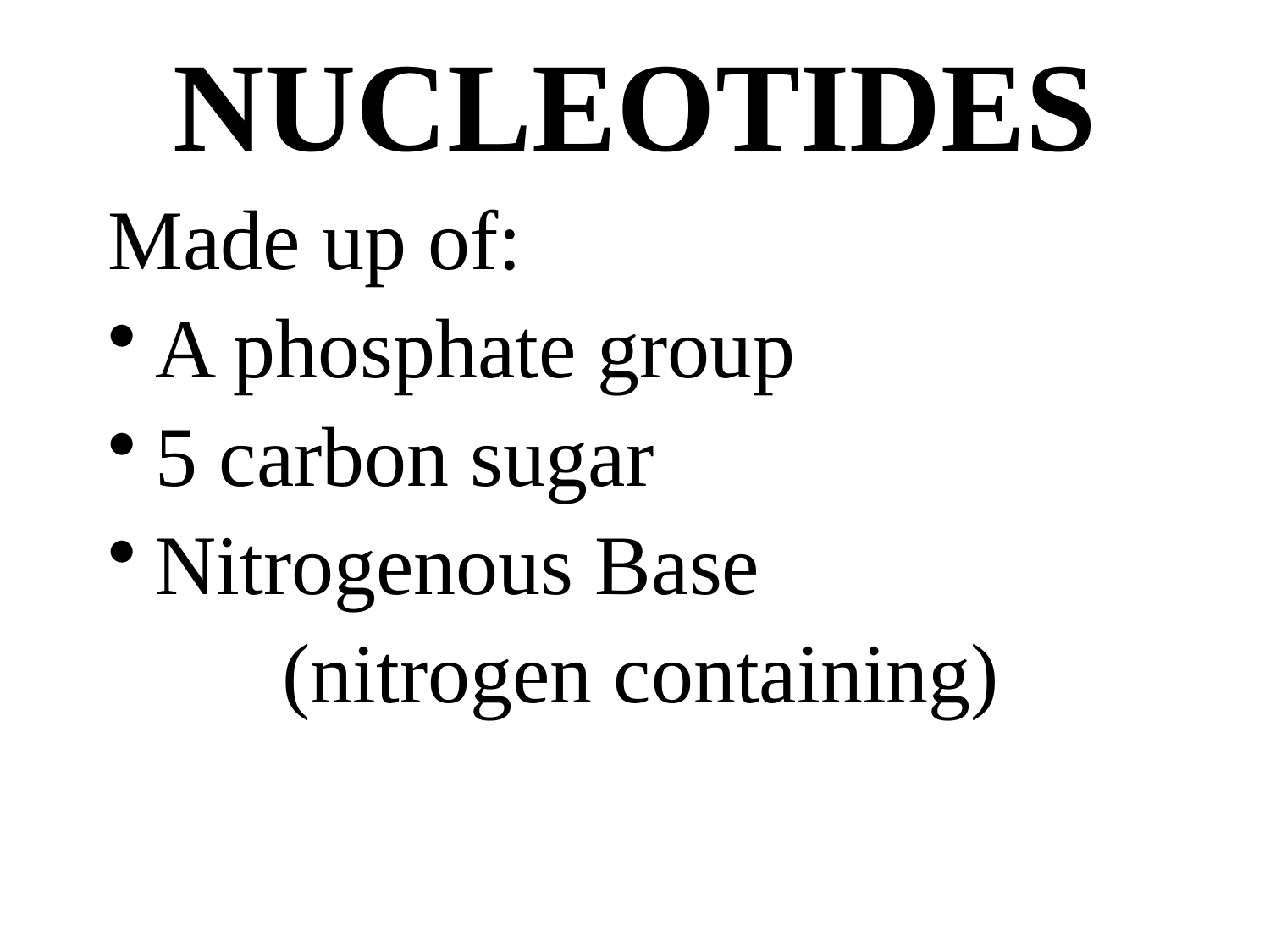

# NUCLEOTIDES
Made up of:
A phosphate group
5 carbon sugar
Nitrogenous Base
		(nitrogen containing)